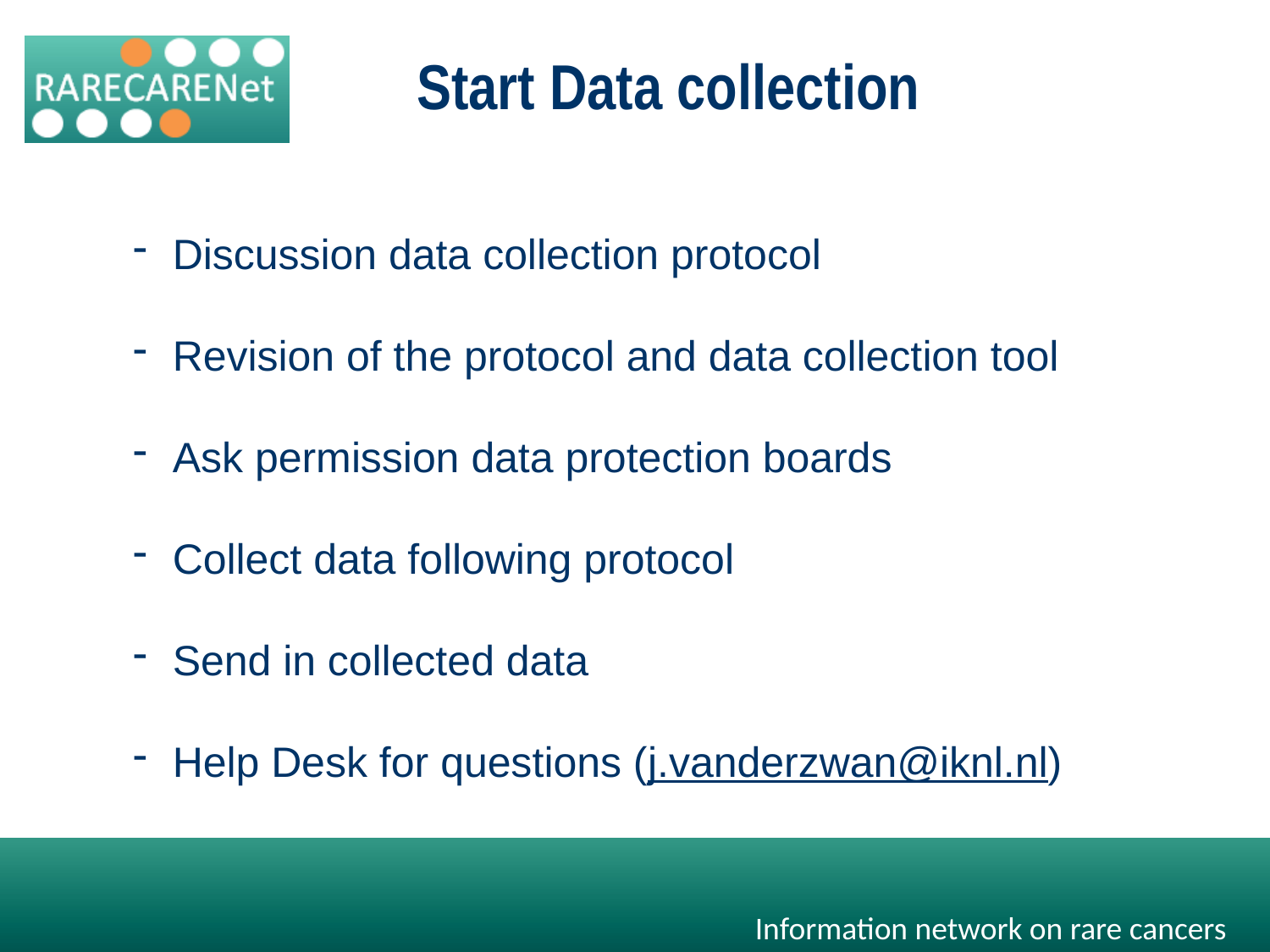

Start Data collection
Discussion data collection protocol

Revision of the protocol and data collection tool

Ask permission data protection boards

Collect data following protocol

Send in collected data

Help Desk for questions (j.vanderzwan@iknl.nl)